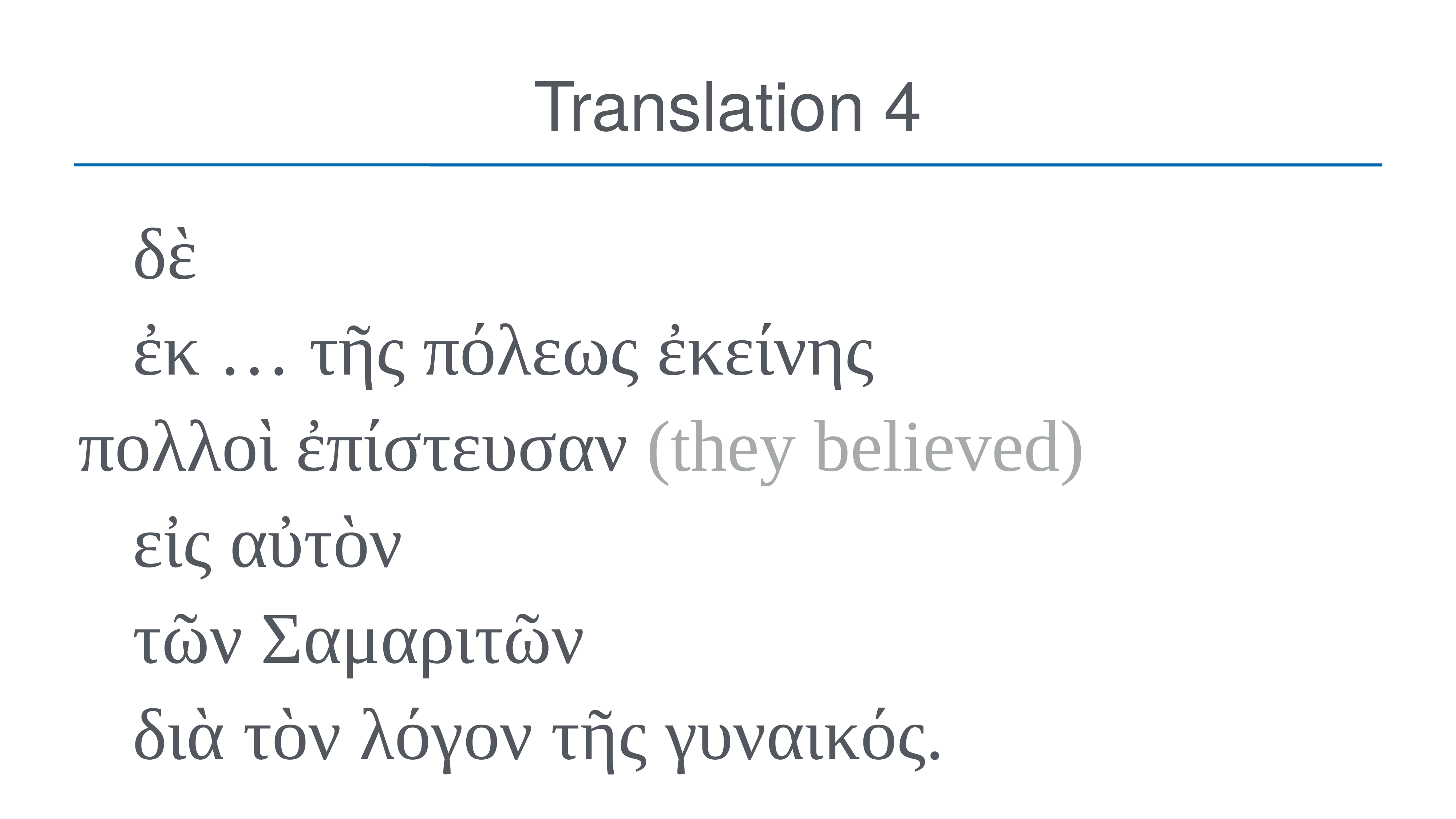

# Translation 4
	δὲ
	ἐκ … τῆς πόλεως ἐκείνης
πολλοὶ ἐπίστευσαν (they believed)
	εἰς αὐτὸν
	τῶν Σαμαριτῶν
	διὰ τὸν λόγον τῆς γυναικός.